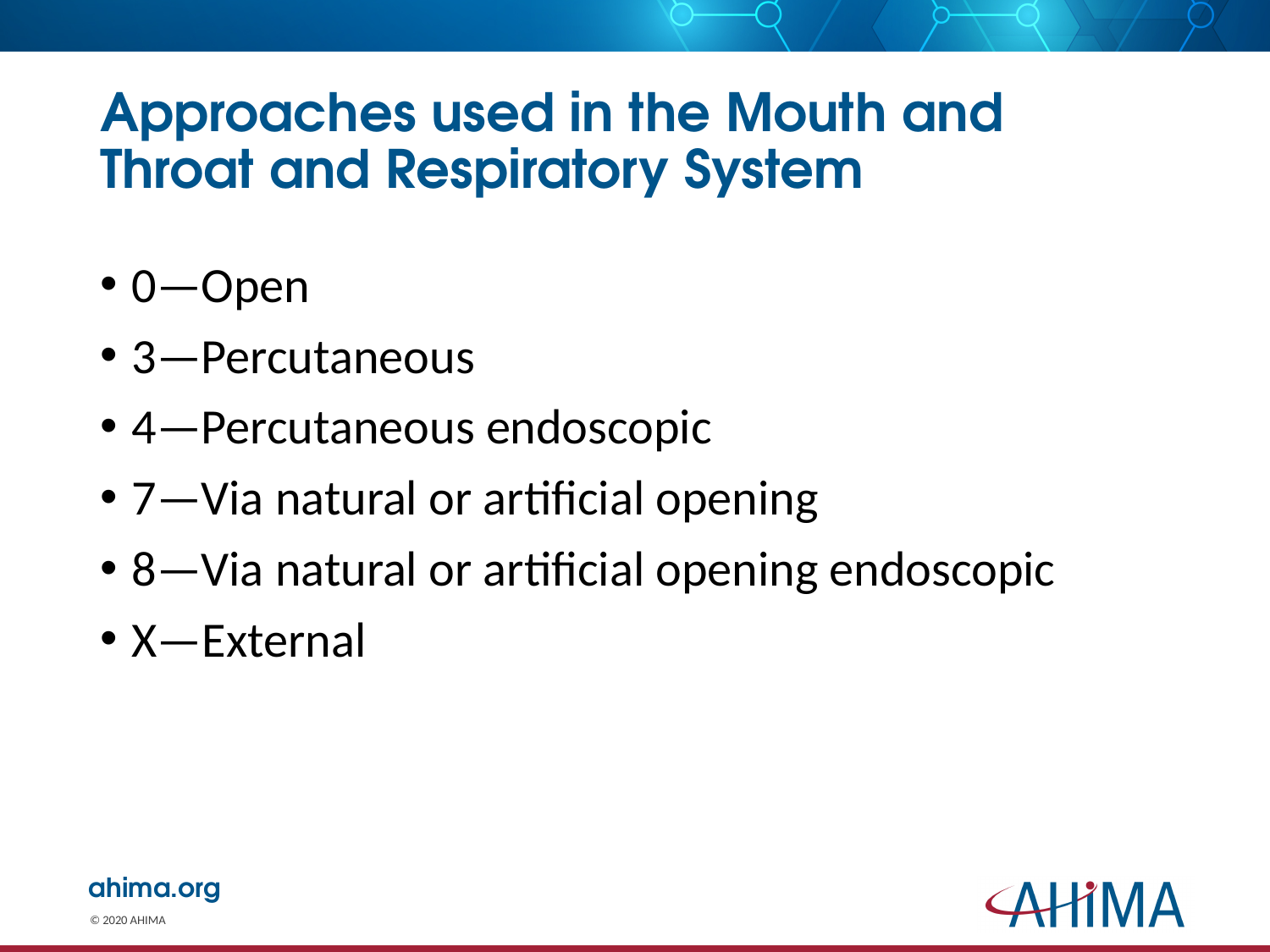

# Approaches used in the Mouth and Throat and Respiratory System
0—Open
3—Percutaneous
4—Percutaneous endoscopic
7—Via natural or artificial opening
8—Via natural or artificial opening endoscopic
X—External